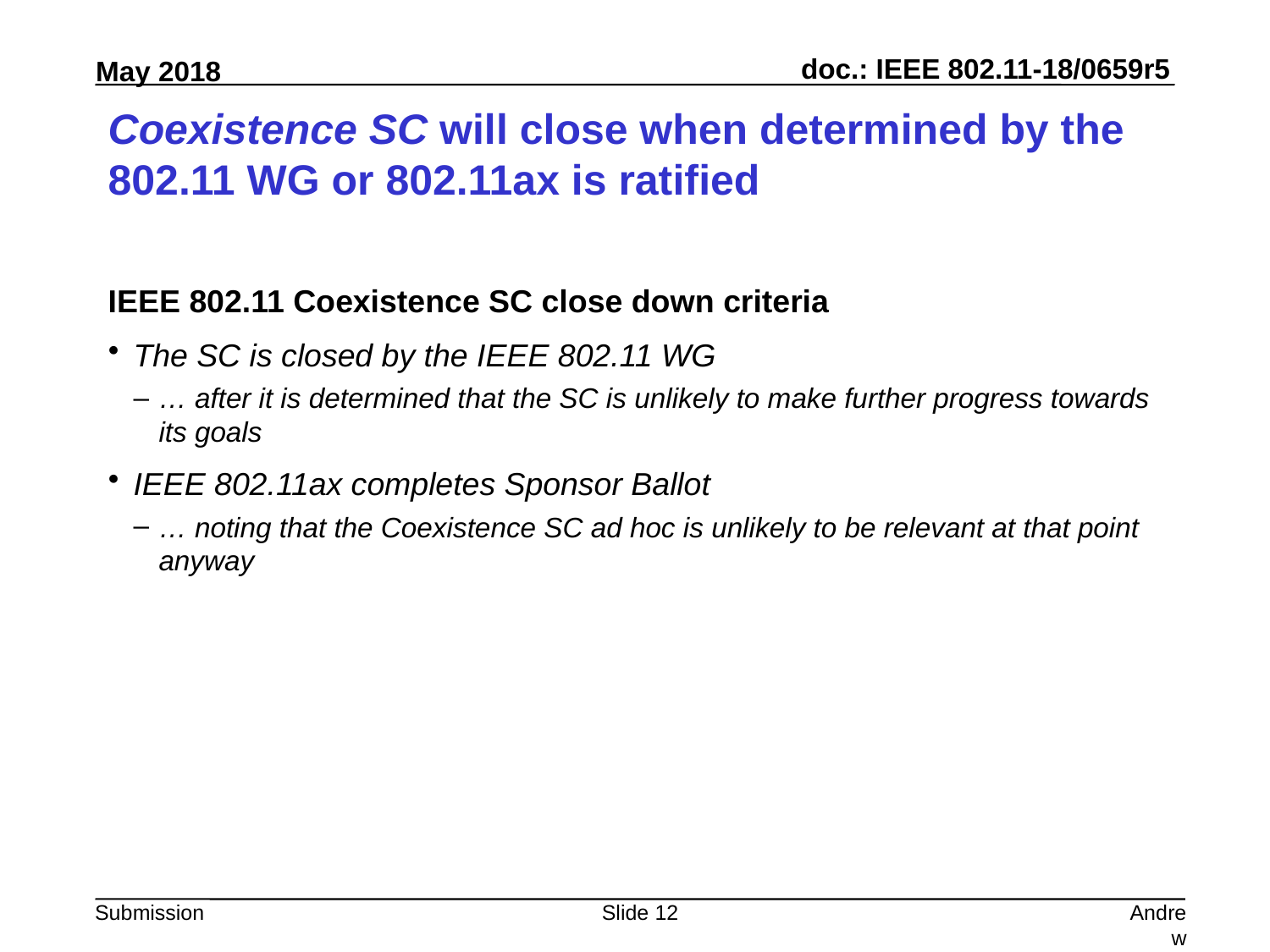

# Coexistence SC will close when determined by the 802.11 WG or 802.11ax is ratified
IEEE 802.11 Coexistence SC close down criteria
The SC is closed by the IEEE 802.11 WG
… after it is determined that the SC is unlikely to make further progress towards its goals
IEEE 802.11ax completes Sponsor Ballot
… noting that the Coexistence SC ad hoc is unlikely to be relevant at that point anyway
Slide 12
Andrew Myles, Cisco